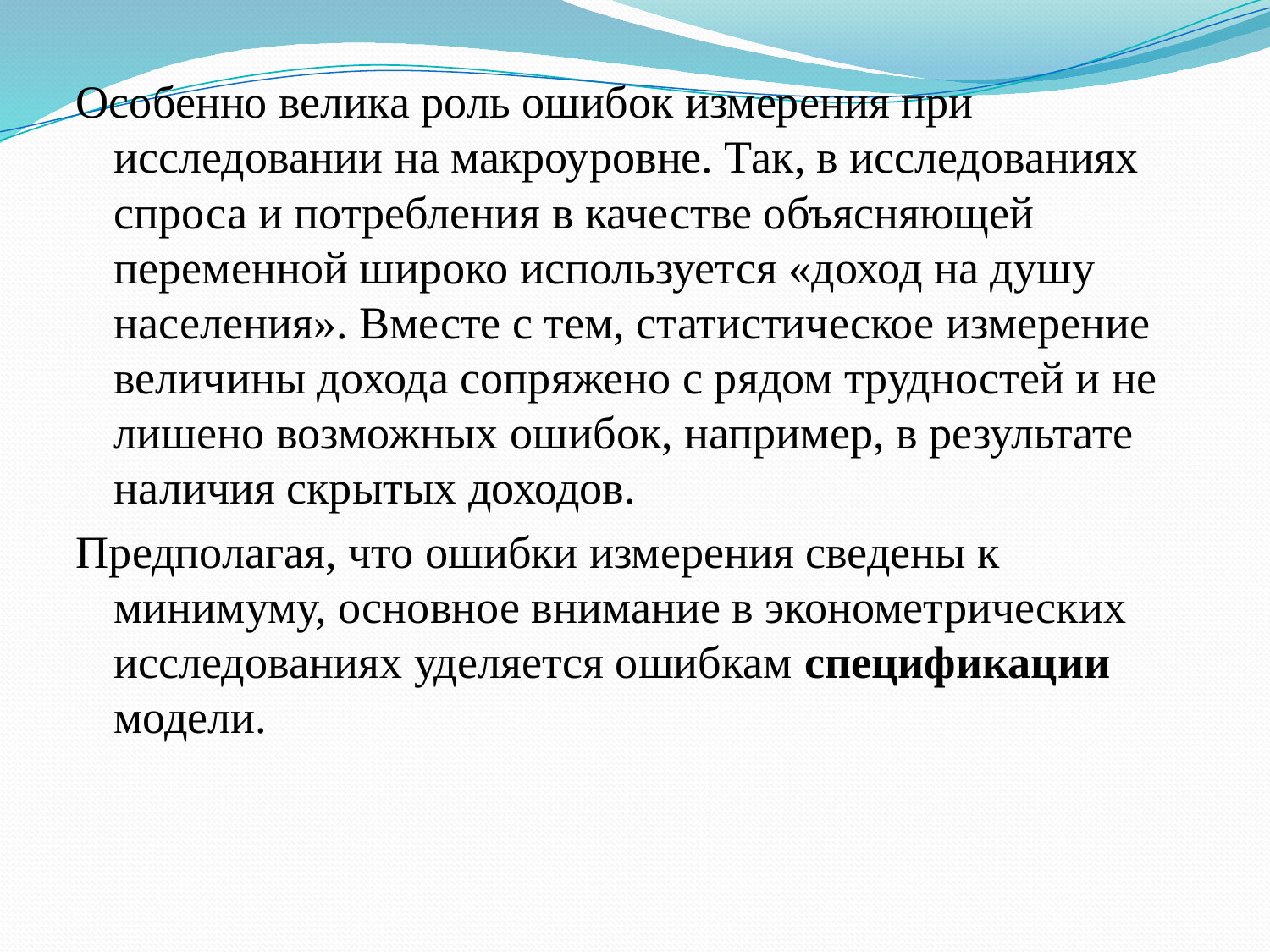

Особенно велика роль ошибок измерения при исследовании на макроуровне. Так, в исследованиях спроса и потребления в качестве объясняющей переменной широко используется «доход на душу населения». Вместе с тем, статистическое измерение величины дохода сопряжено с рядом трудностей и не лишено возможных ошибок, например, в результате наличия скрытых доходов.
Предполагая, что ошибки измерения сведены к минимуму, основное внимание в эконометрических исследованиях уделяется ошибкам спецификации модели.